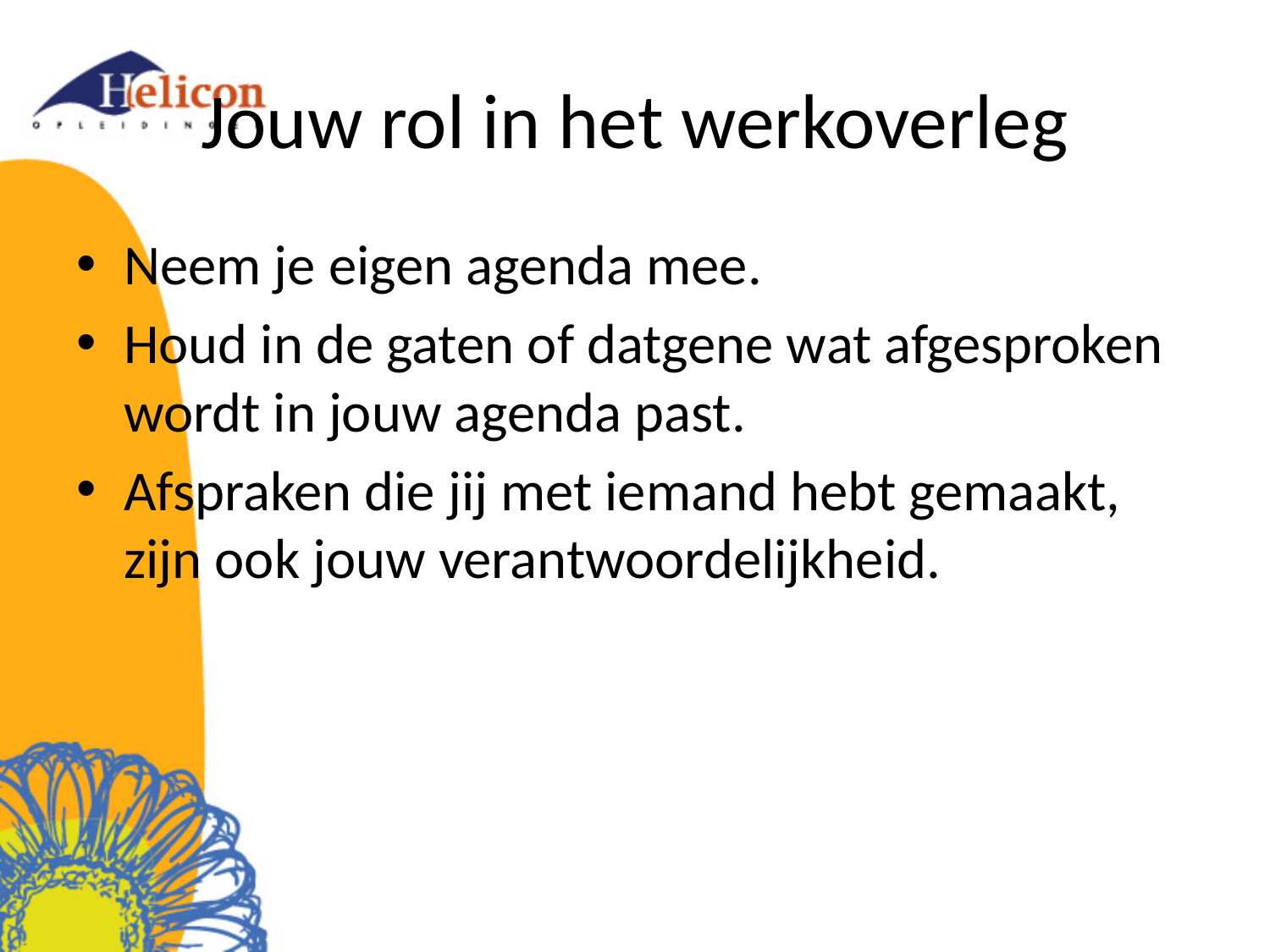

# Jouw rol in het werkoverleg
Neem je eigen agenda mee.
Houd in de gaten of datgene wat afgesproken wordt in jouw agenda past.
Afspraken die jij met iemand hebt gemaakt, zijn ook jouw verantwoordelijkheid.